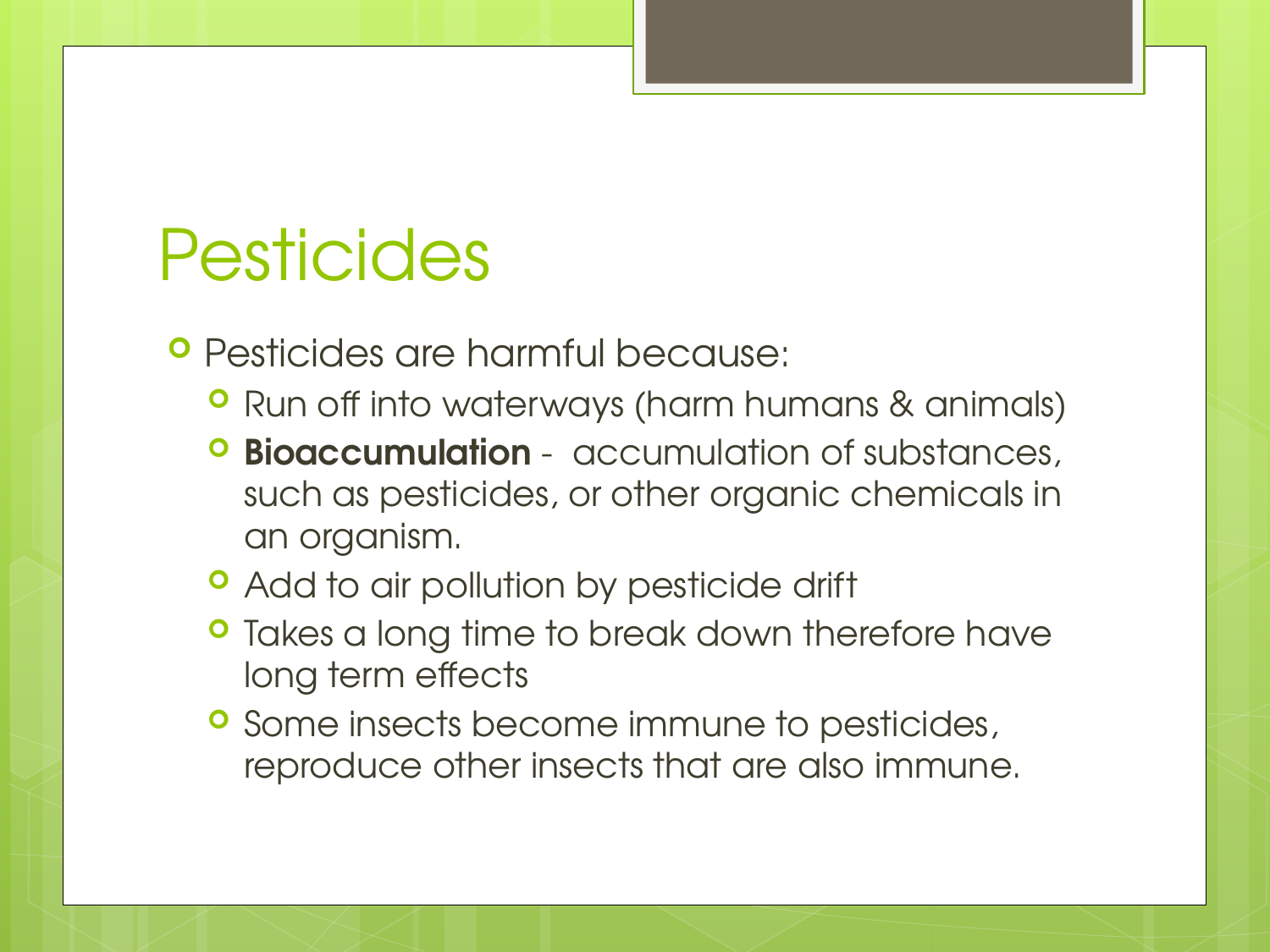

# Pesticides
Pesticides are harmful because:
Run off into waterways (harm humans & animals)
Bioaccumulation -  accumulation of substances, such as pesticides, or other organic chemicals in an organism.
Add to air pollution by pesticide drift
Takes a long time to break down therefore have long term effects
Some insects become immune to pesticides, reproduce other insects that are also immune.